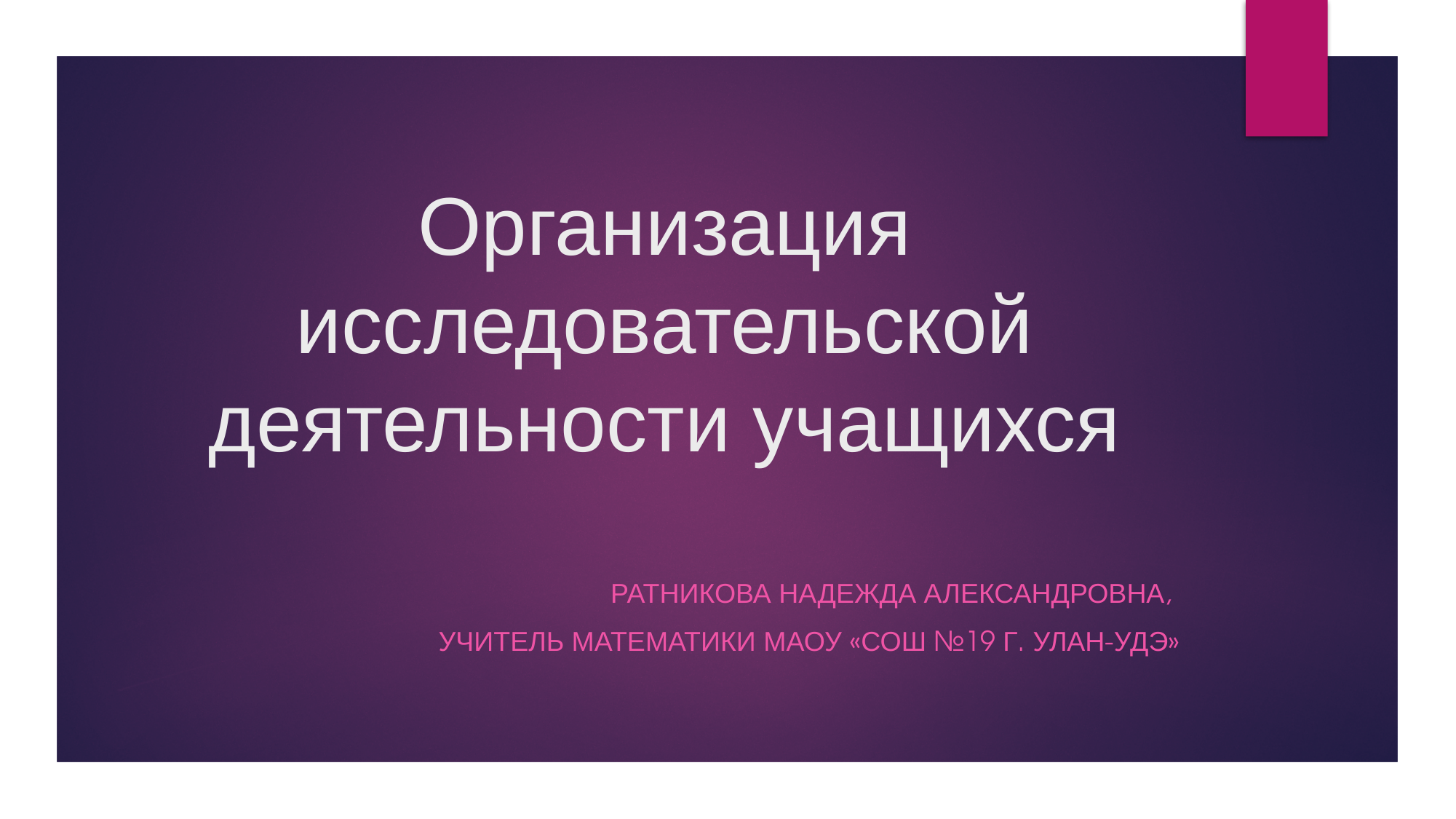

# Организация исследовательской деятельности учащихся
Ратникова Надежда александровна,
учитель математики МАОУ «СОШ №19 г. Улан-Удэ»